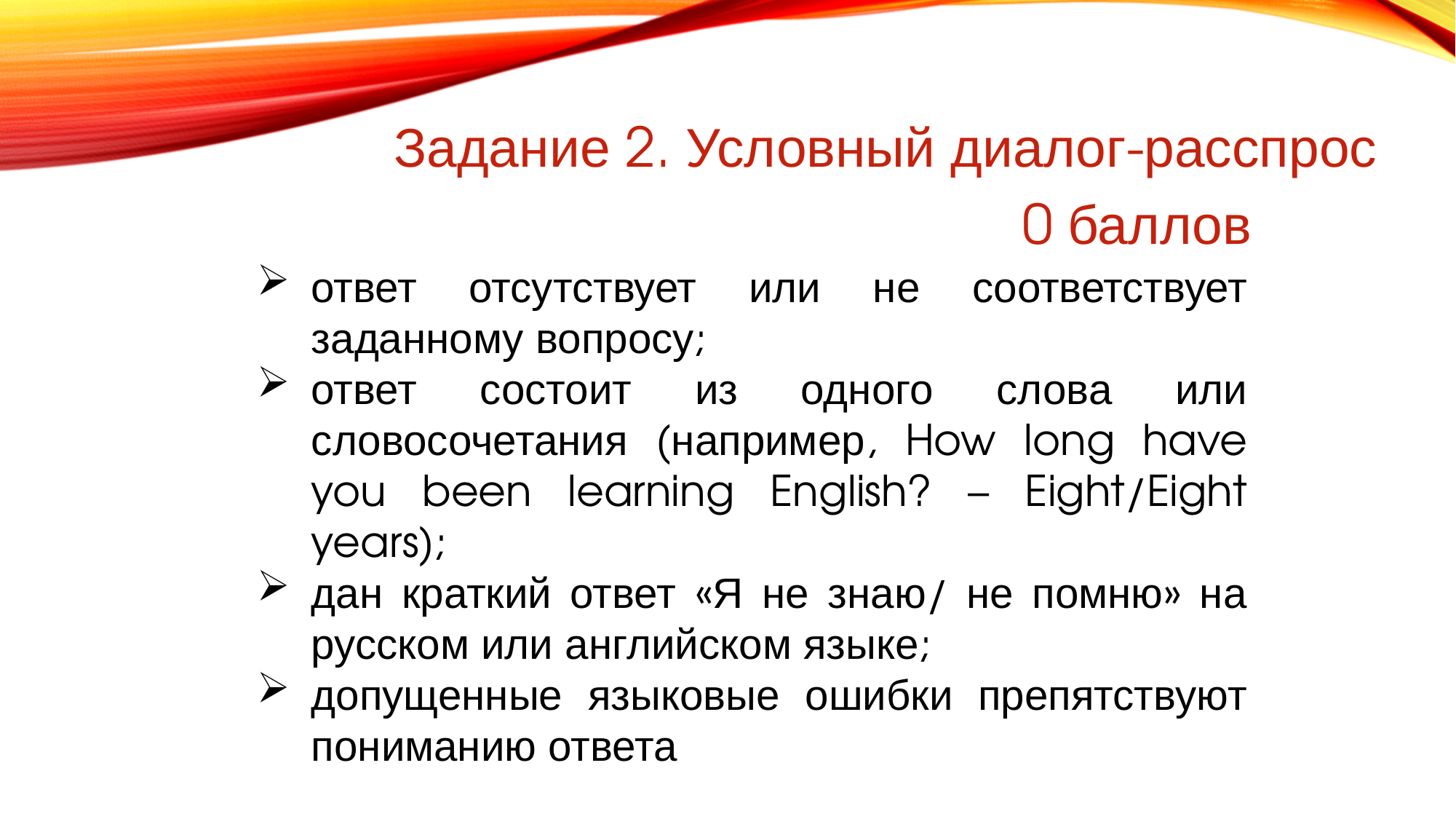

Задание 2. Условный диалог-расспрос
0 баллов
ответ отсутствует или не соответствует заданному вопросу;
ответ состоит из одного слова или словосочетания (например, How long have you been learning English? – Eight/Eight years);
дан краткий ответ «Я не знаю/ не помню» на русском или английском языке;
допущенные языковые ошибки препятствуют пониманию ответа